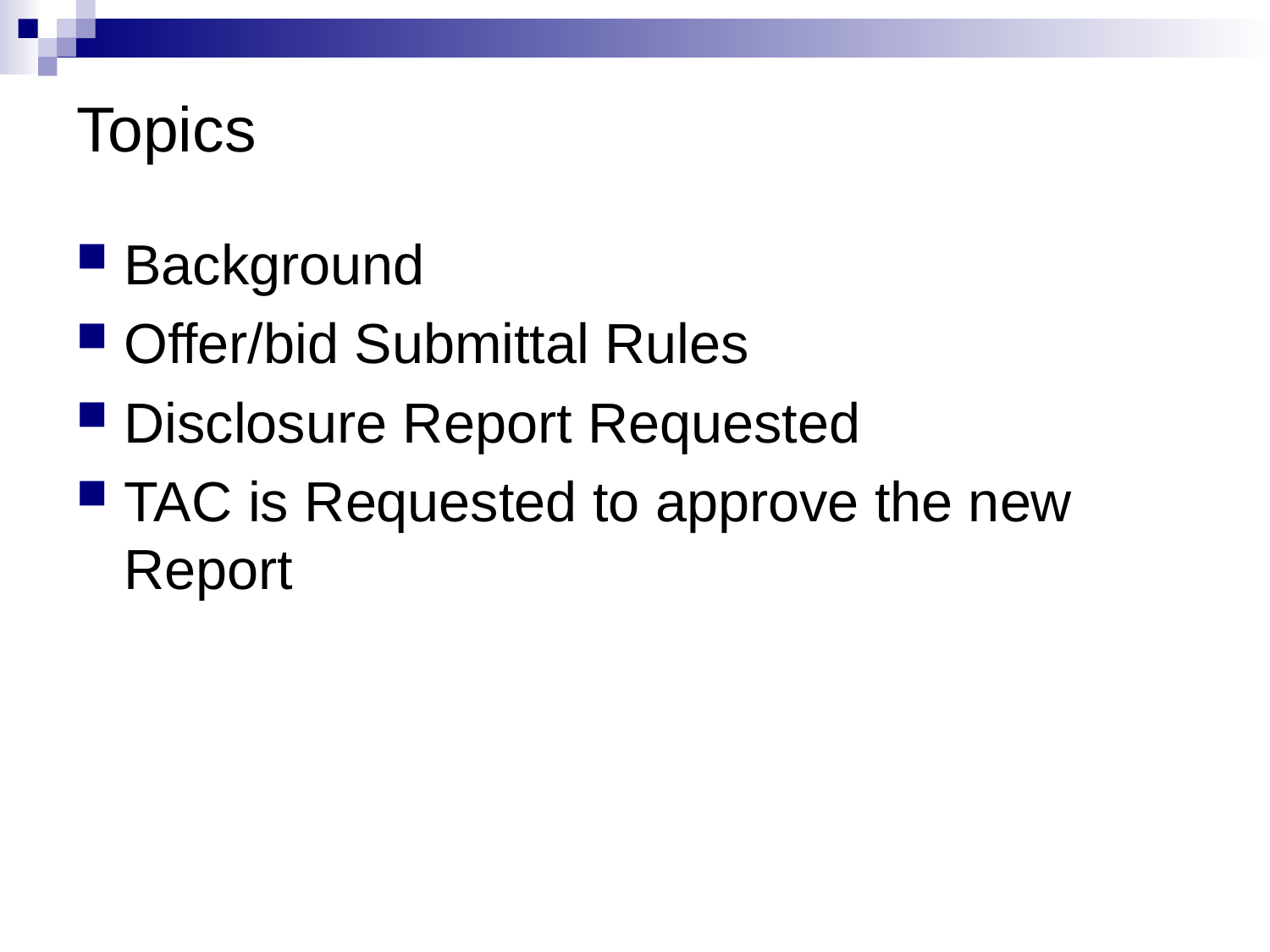

# Topics
Background
Offer/bid Submittal Rules
Disclosure Report Requested
TAC is Requested to approve the new Report